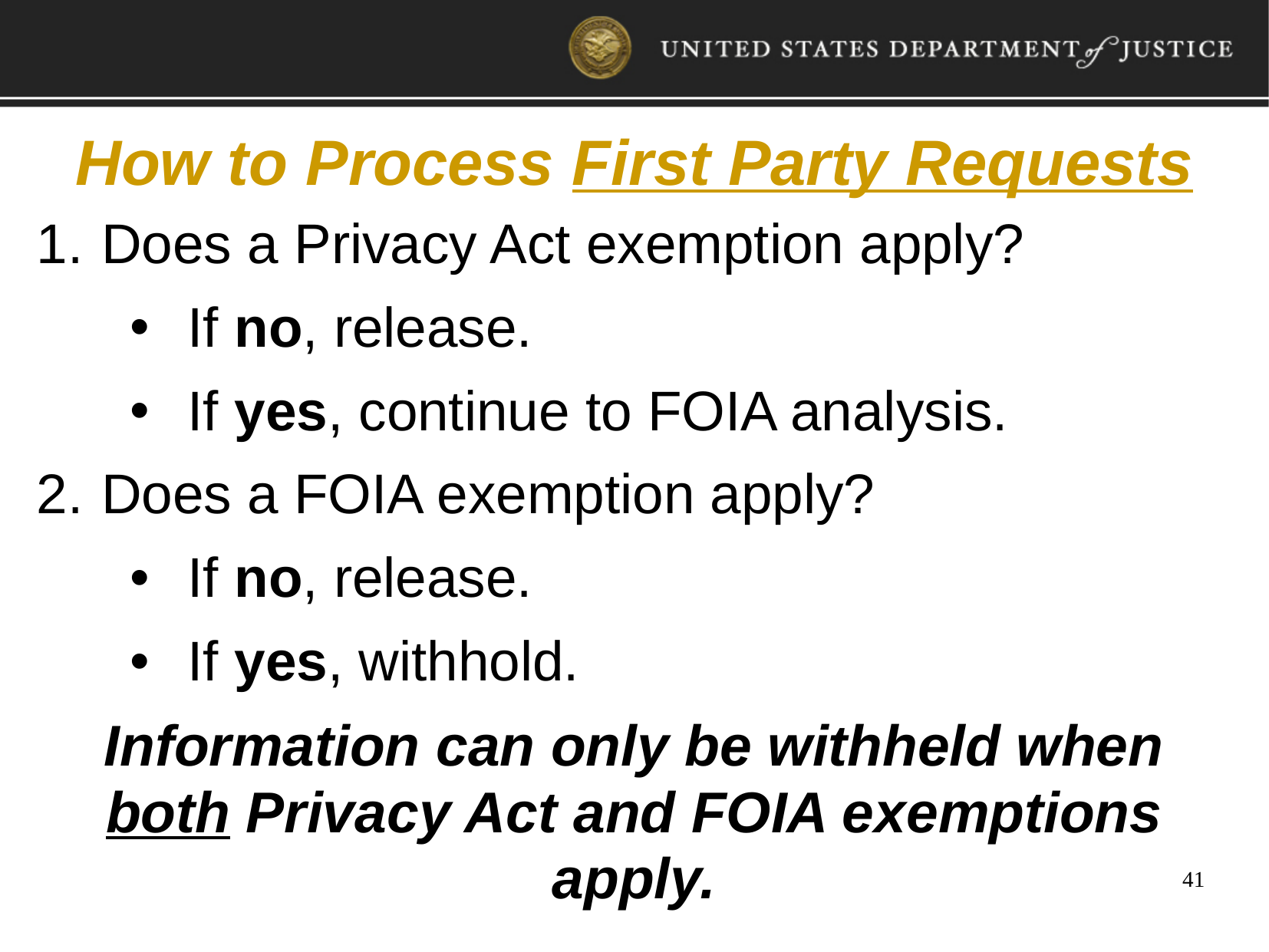

How to Process First Party Requests
Does a Privacy Act exemption apply?
If no, release.
If yes, continue to FOIA analysis.
Does a FOIA exemption apply?
If no, release.
If yes, withhold.
Information can only be withheld when both Privacy Act and FOIA exemptions apply.
41